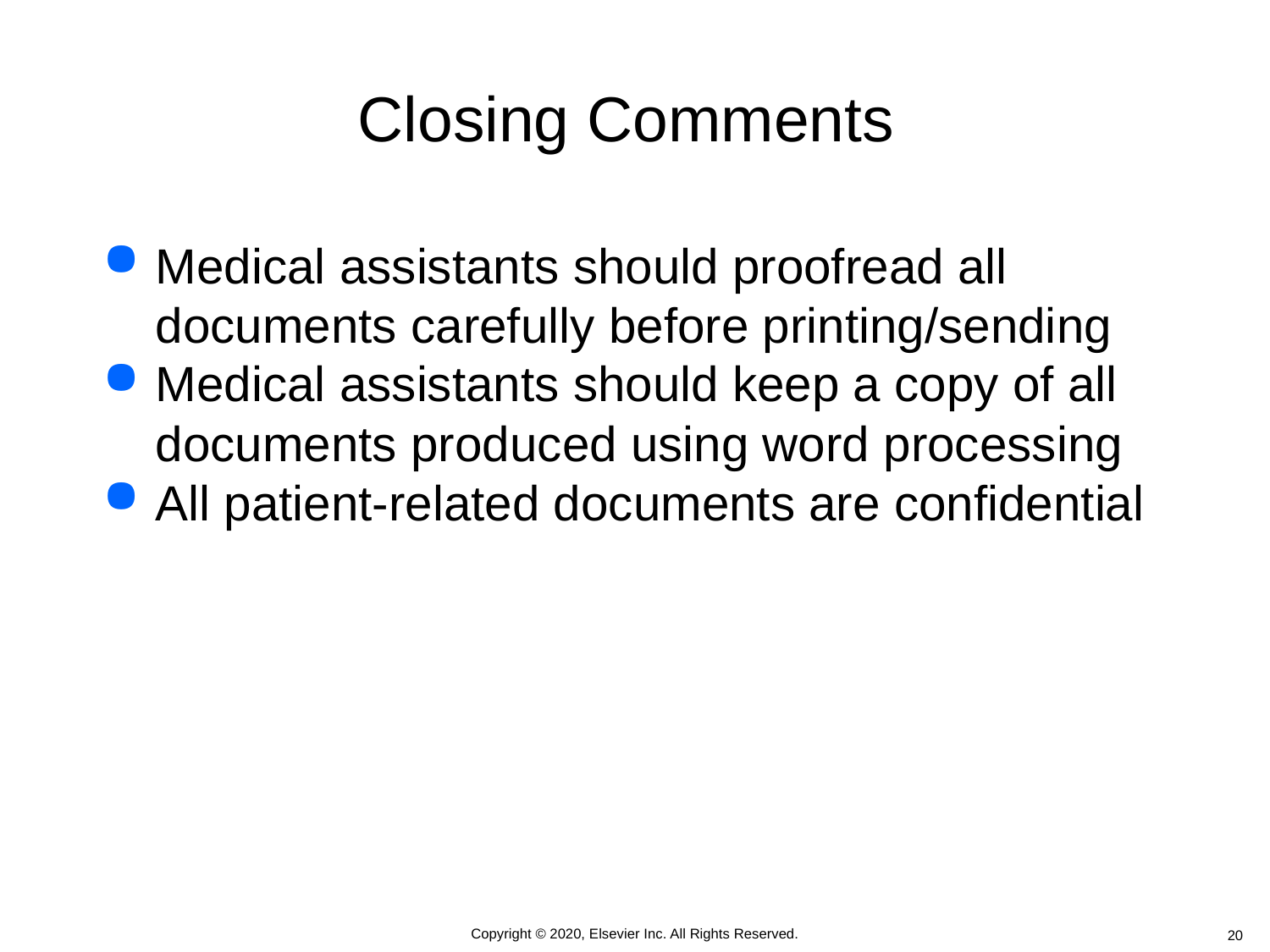

# Closing Comments
Medical assistants should proofread all documents carefully before printing/sending
Medical assistants should keep a copy of all documents produced using word processing
All patient-related documents are confidential
 20